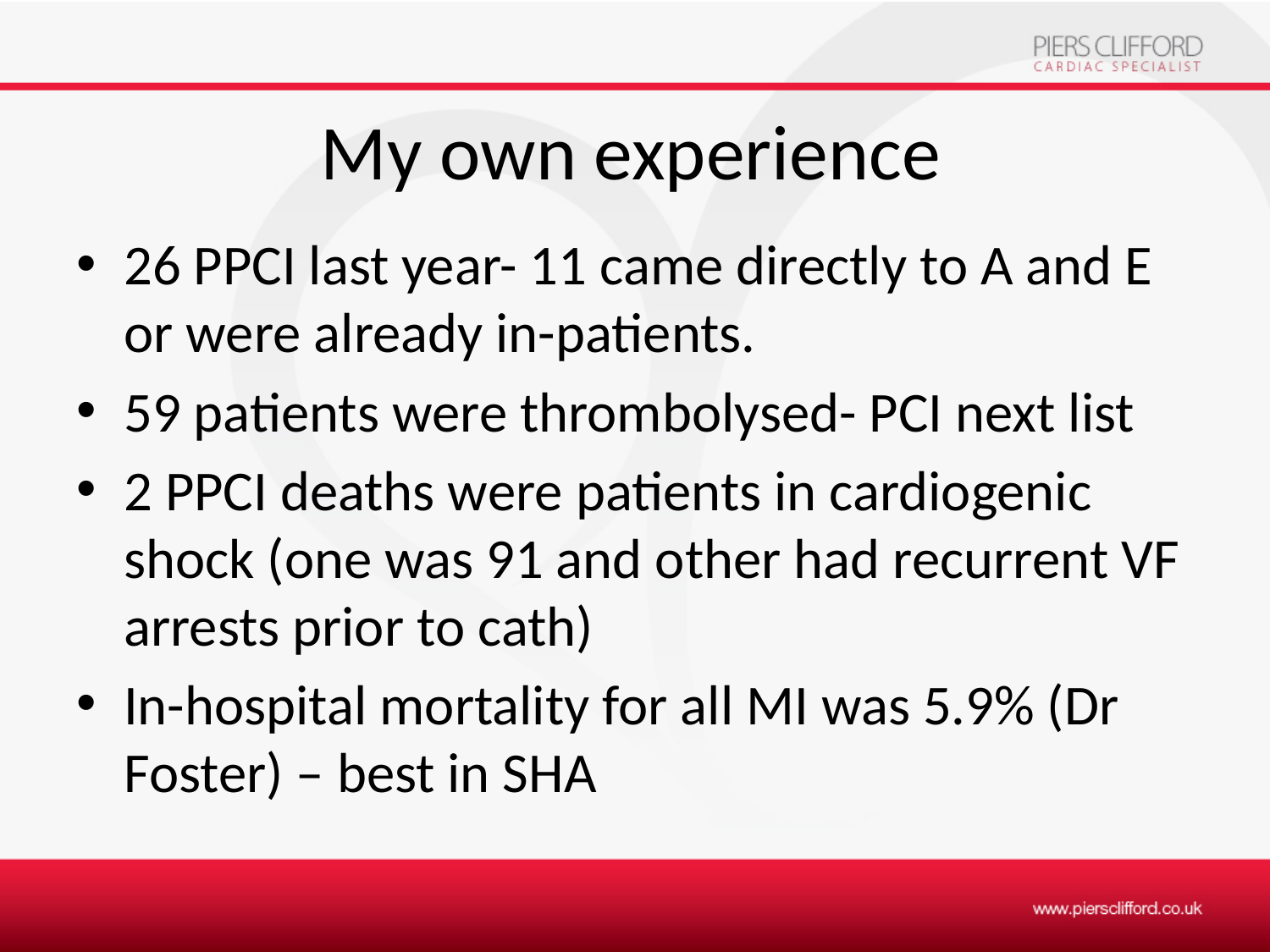

# My own experience
26 PPCI last year- 11 came directly to A and E or were already in-patients.
59 patients were thrombolysed- PCI next list
2 PPCI deaths were patients in cardiogenic shock (one was 91 and other had recurrent VF arrests prior to cath)
In-hospital mortality for all MI was 5.9% (Dr Foster) – best in SHA